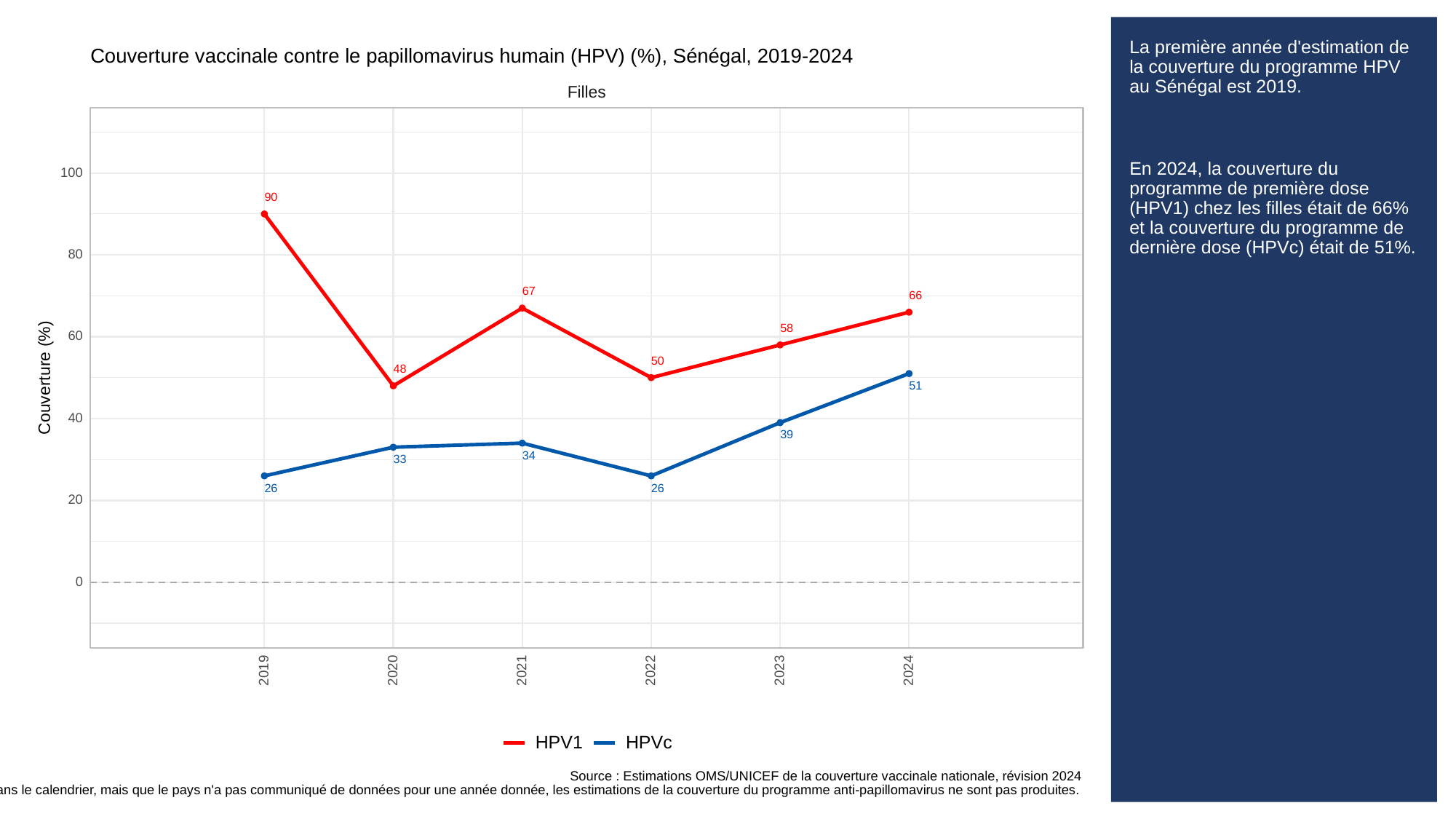

# La première année d'estimation de la couverture du programme HPV au Sénégal est 2019.

En 2024, la couverture du programme de première dose (HPV1) chez les filles était de 66% et la couverture du programme de dernière dose (HPVc) était de 51%.

Couverture vaccinale contre le papillomavirus humain (HPV) (%), Sénégal, 2019-2024
Filles

100

90

80

67
66

58
60

50
48
Couverture (%)

51

40

39

34
33

26
26
20

0

2023
2019
2020
2021
2022
2024
HPVc
HPV1

Source : Estimations OMS/UNICEF de la couverture vaccinale nationale, révision 2024
Pour certains pays, si le vaccin anti-papillomavirus figure dans le calendrier, mais que le pays n'a pas communiqué de données pour une année donnée, les estimations de la couverture du programme anti-papillomavirus ne sont pas produites.